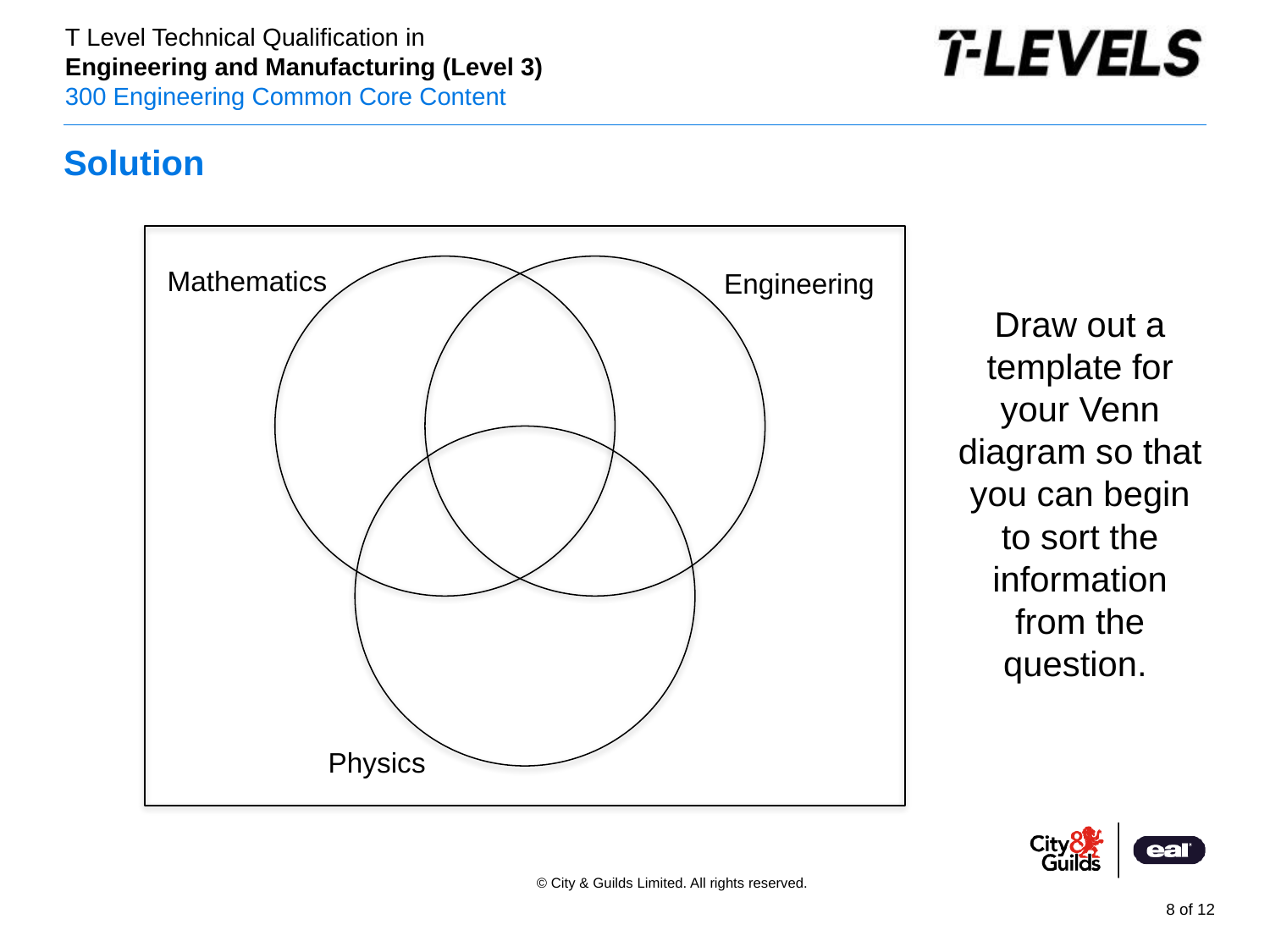

# Solution

Mathematics
Engineering
Draw out a template for your Venn diagram so that you can begin to sort the information from the question.

Physics